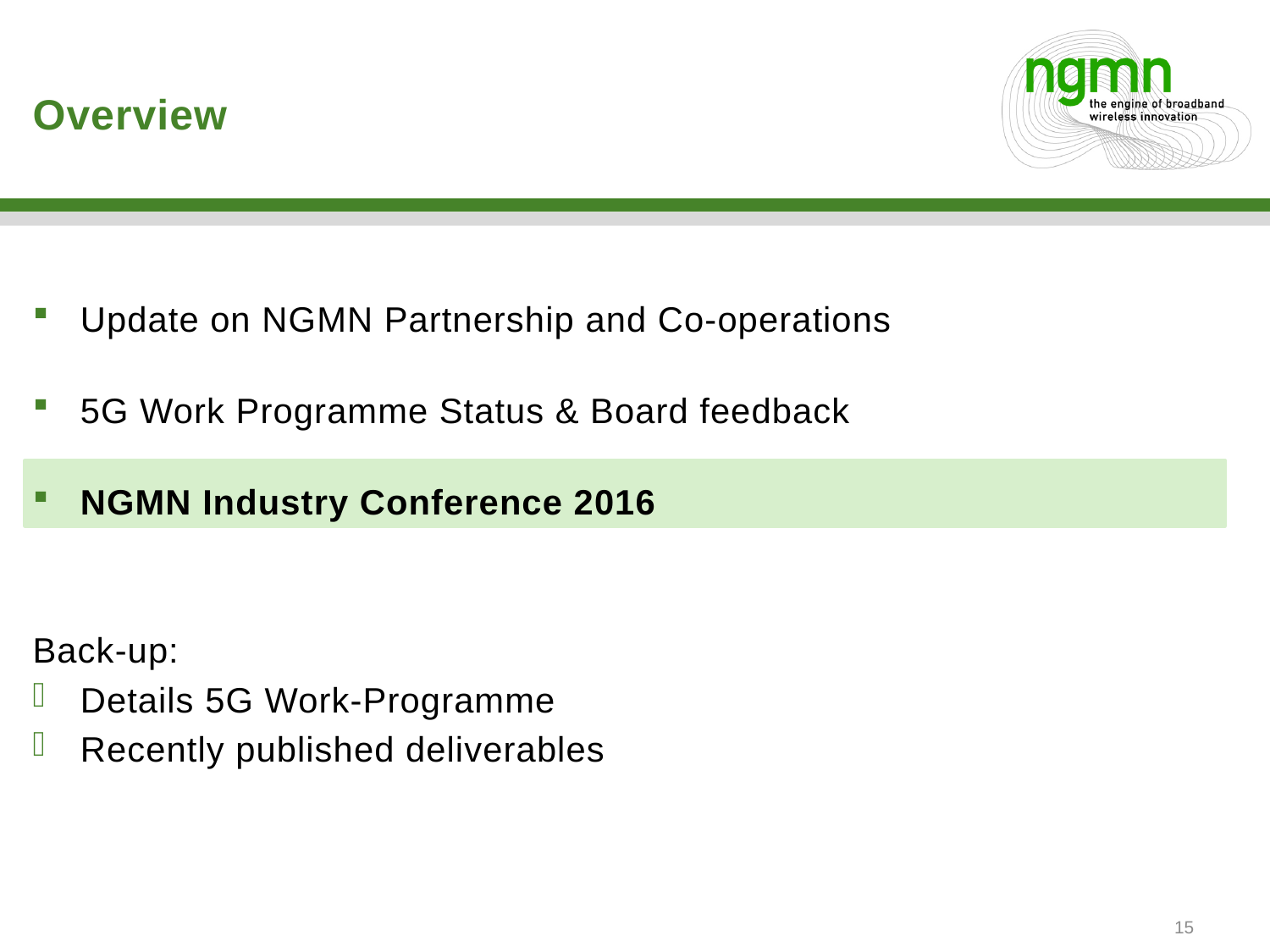

# Overview
Update on NGMN Partnership and Co-operations
5G Work Programme Status & Board feedback
NGMN Industry Conference 2016

Back-up:
Details 5G Work-Programme
Recently published deliverables

15